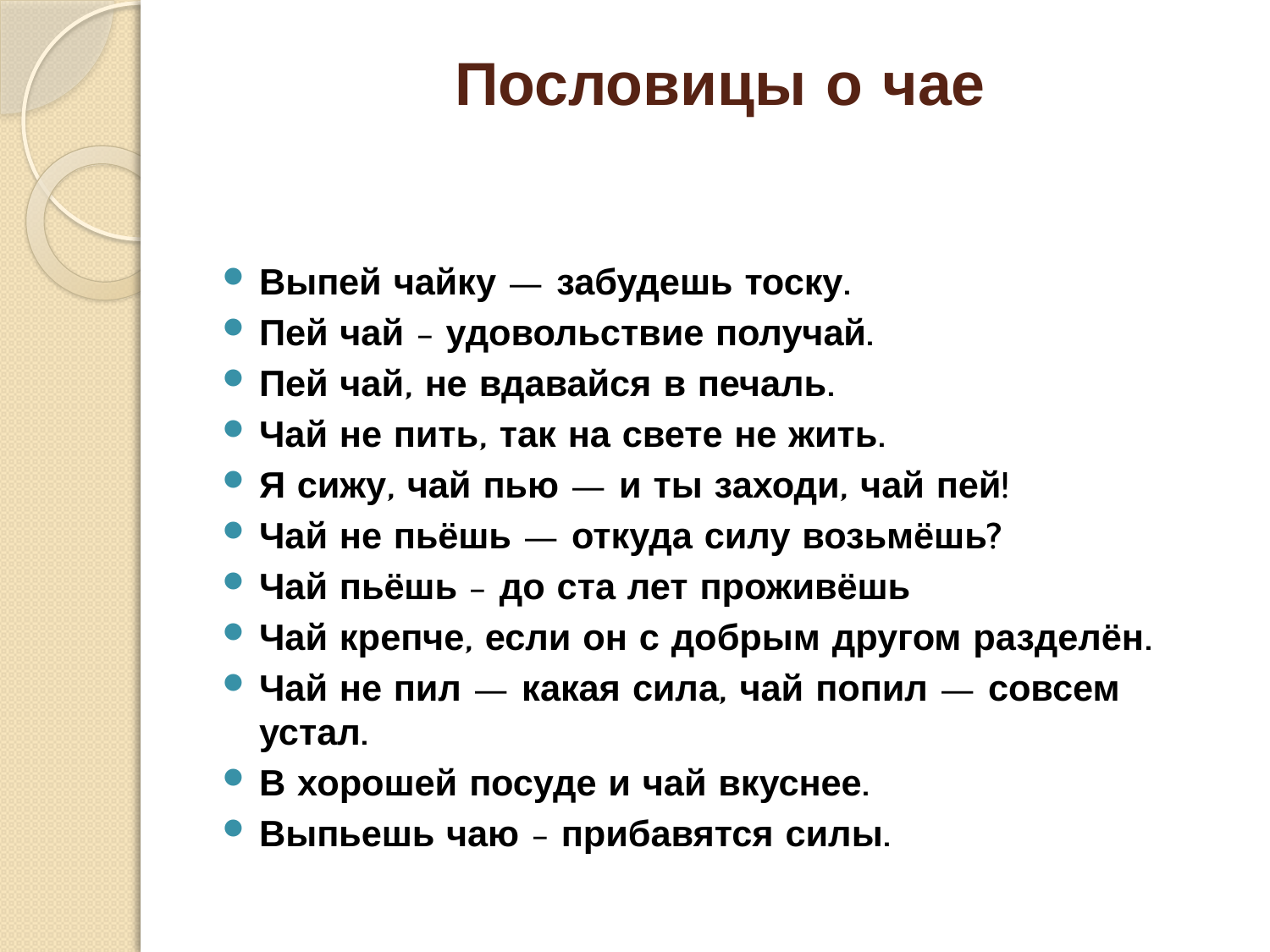

# Пословицы о чае

Выпей чайку — забудешь тоску.
Пей чай – удовольствие получай.
Пей чай, не вдавайся в печаль.
Чай не пить, так на свете не жить.
Я сижу, чай пью — и ты заходи, чай пей!
Чай не пьёшь — откуда силу возьмёшь?
Чай пьёшь – до ста лет проживёшь
Чай крепче, если он с добрым другом разделён.
Чай не пил — какая сила, чай попил — совсем устал.
В хорошей посуде и чай вкуснее.
Выпьешь чаю – прибавятся силы.